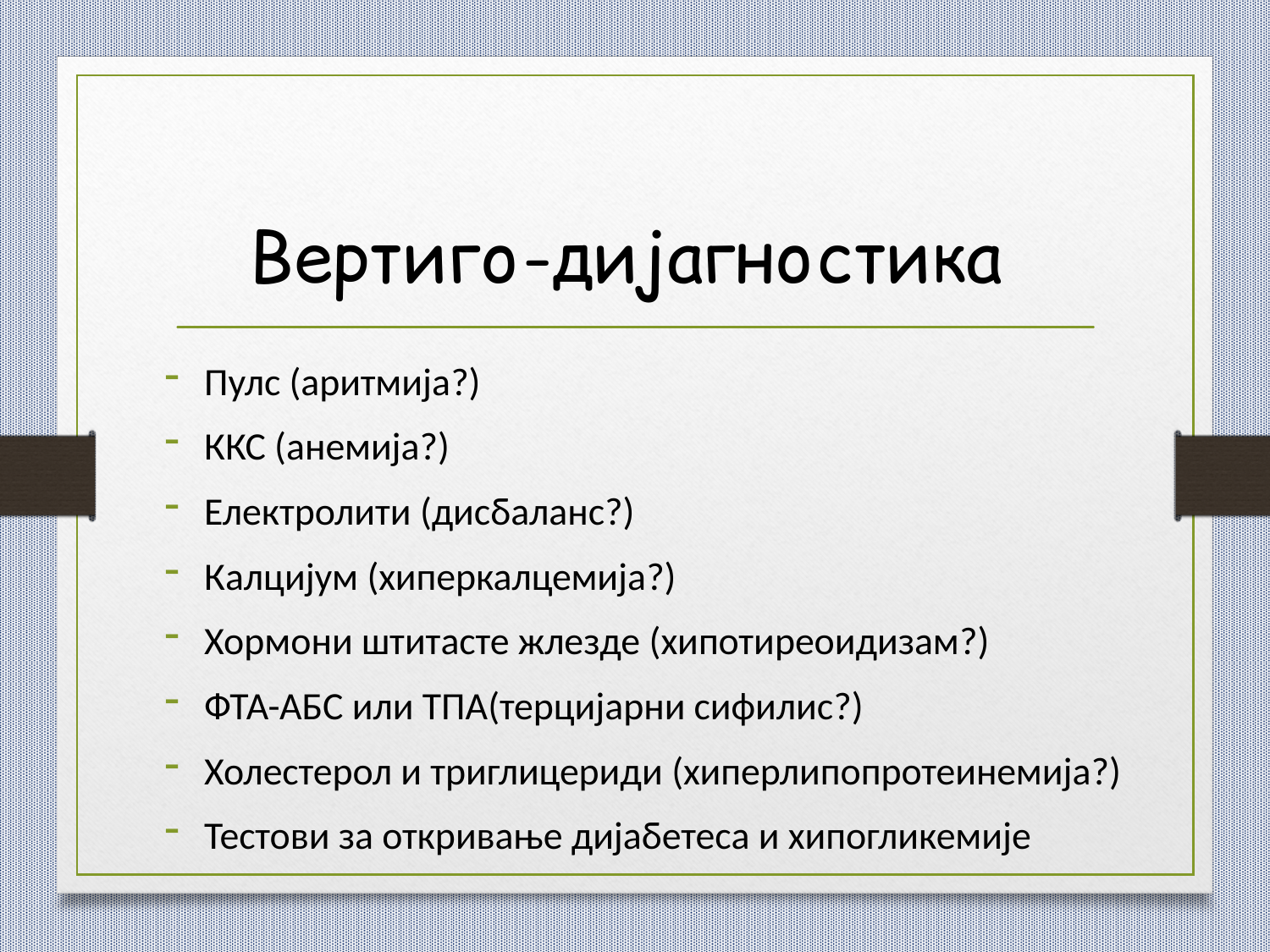

Вертиго-дијагностика
Пулс (аритмија?)
ККС (анемија?)
Електролити (дисбаланс?)
Калцијум (хиперкалцемија?)
Хормони штитасте жлезде (хипотиреоидизам?)
ФТА-АБС или ТПА(терцијарни сифилис?)
Холестерол и триглицериди (хиперлипопротеинемија?)
Тестови за откривање дијабетеса и хипогликемије